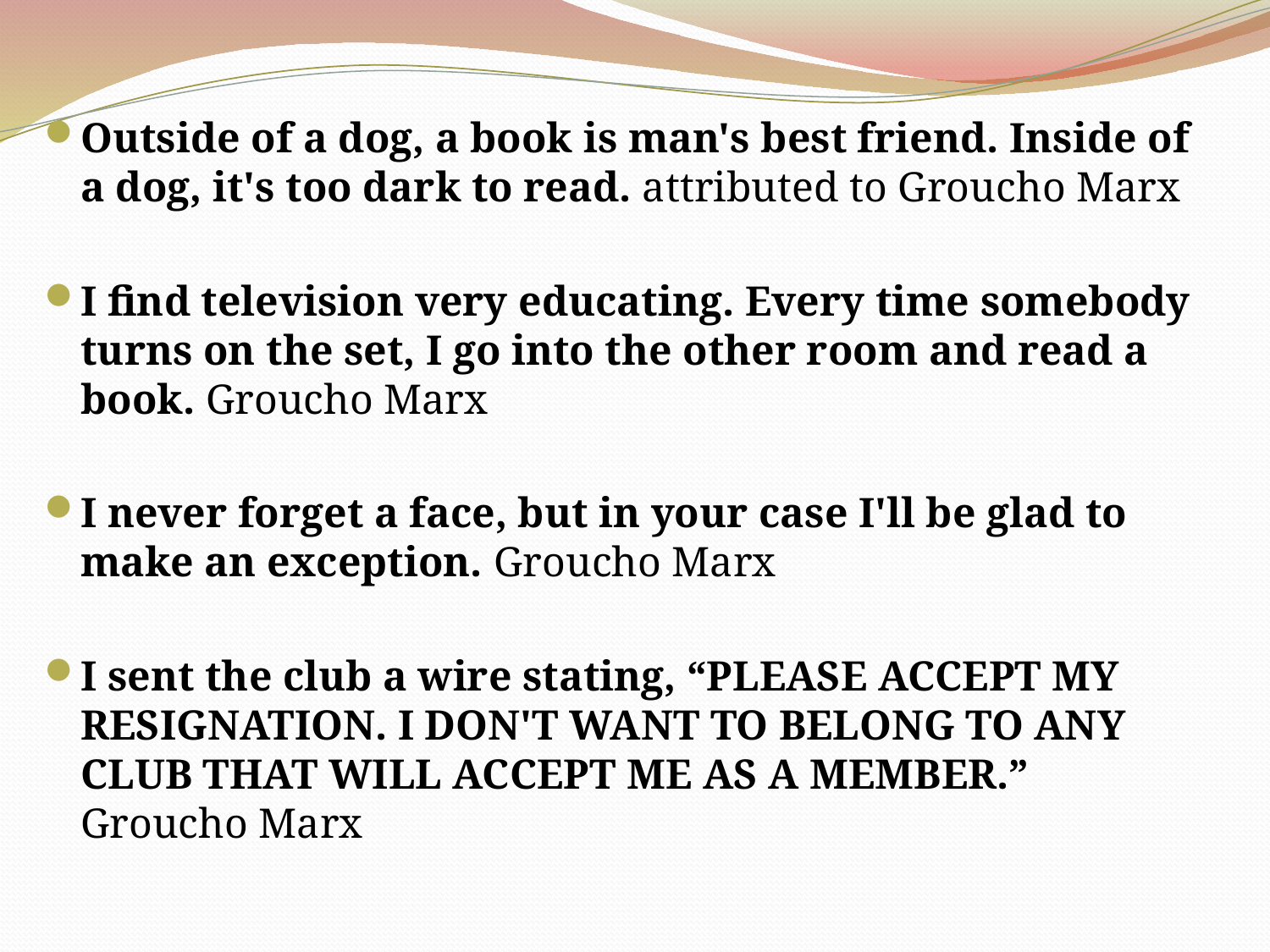

Outside of a dog, a book is man's best friend. Inside of a dog, it's too dark to read. attributed to Groucho Marx

I find television very educating. Every time somebody turns on the set, I go into the other room and read a book. Groucho Marx

I never forget a face, but in your case I'll be glad to make an exception. Groucho Marx

I sent the club a wire stating, “PLEASE ACCEPT MY RESIGNATION. I DON'T WANT TO BELONG TO ANY CLUB THAT WILL ACCEPT ME AS A MEMBER.” Groucho Marx